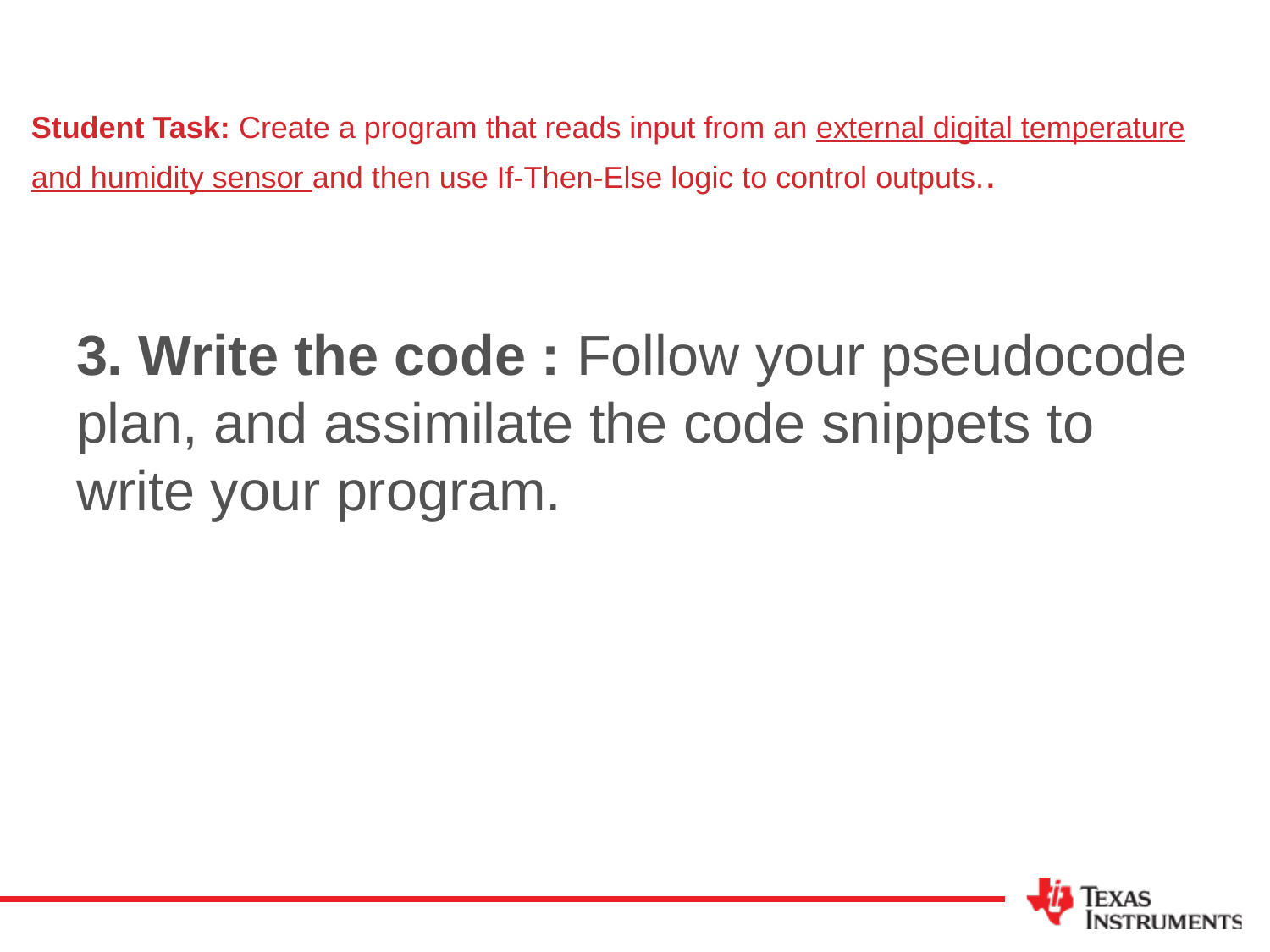

# Student Task: Create a program that reads input from an external digital temperature and humidity sensor and then use If-Then-Else logic to control outputs..
3. Write the code : Follow your pseudocode plan, and assimilate the code snippets to write your program.